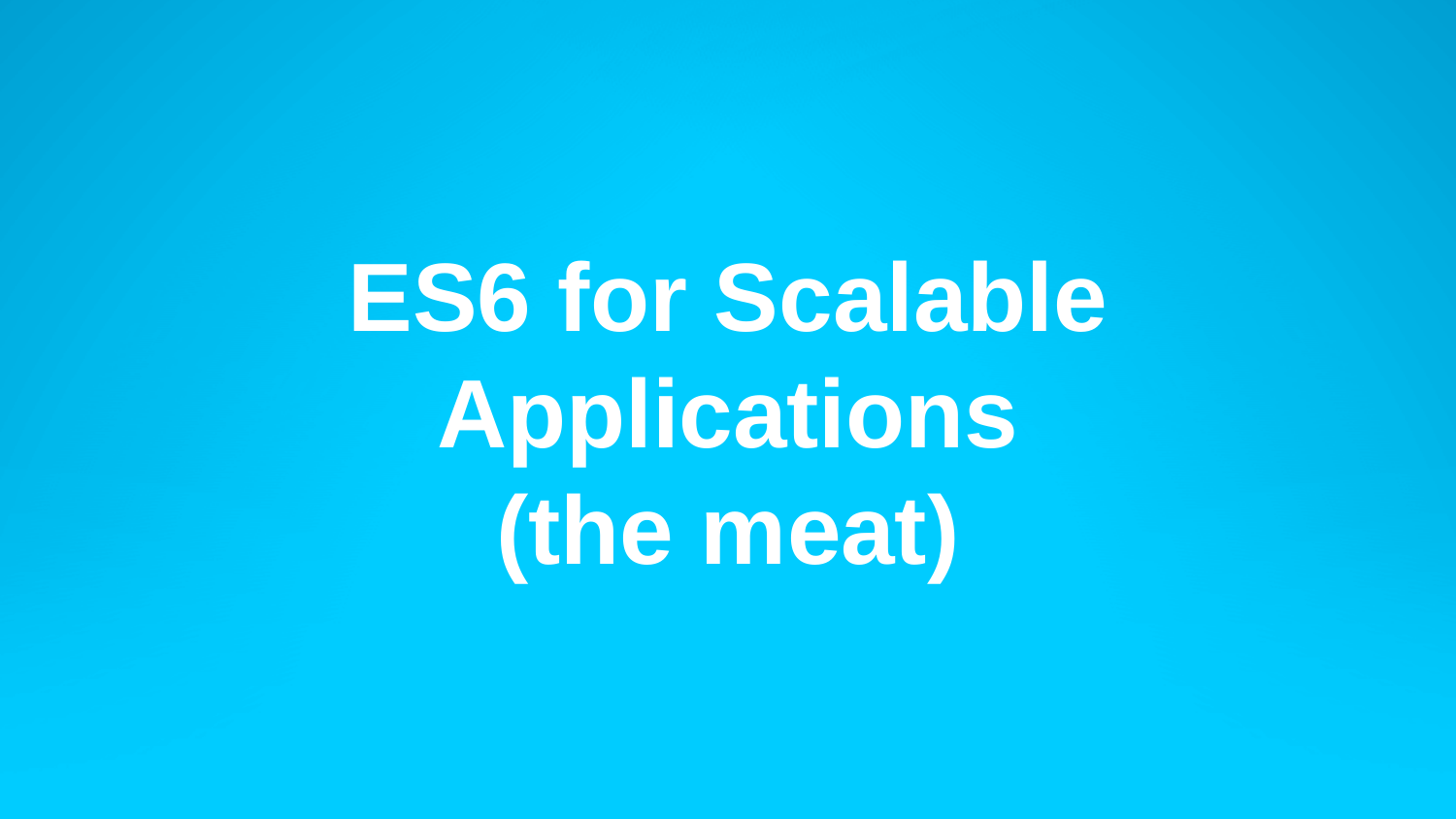

# ES6 for Scalable Applications (the meat)
15